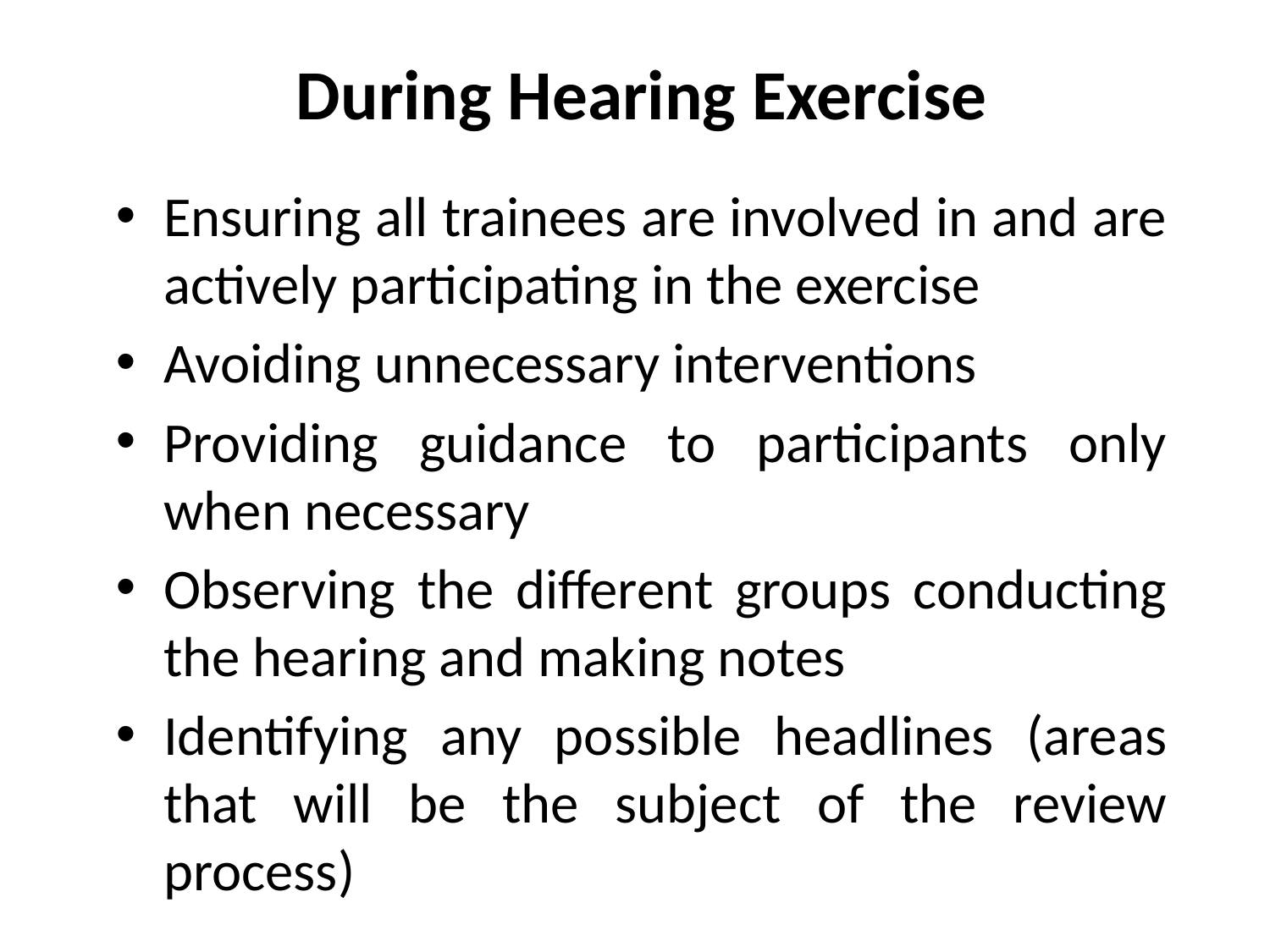

During Hearing Exercise
Ensuring all trainees are involved in and are actively participating in the exercise
Avoiding unnecessary interventions
Providing guidance to participants only when necessary
Observing the different groups conducting the hearing and making notes
Identifying any possible headlines (areas that will be the subject of the review process)